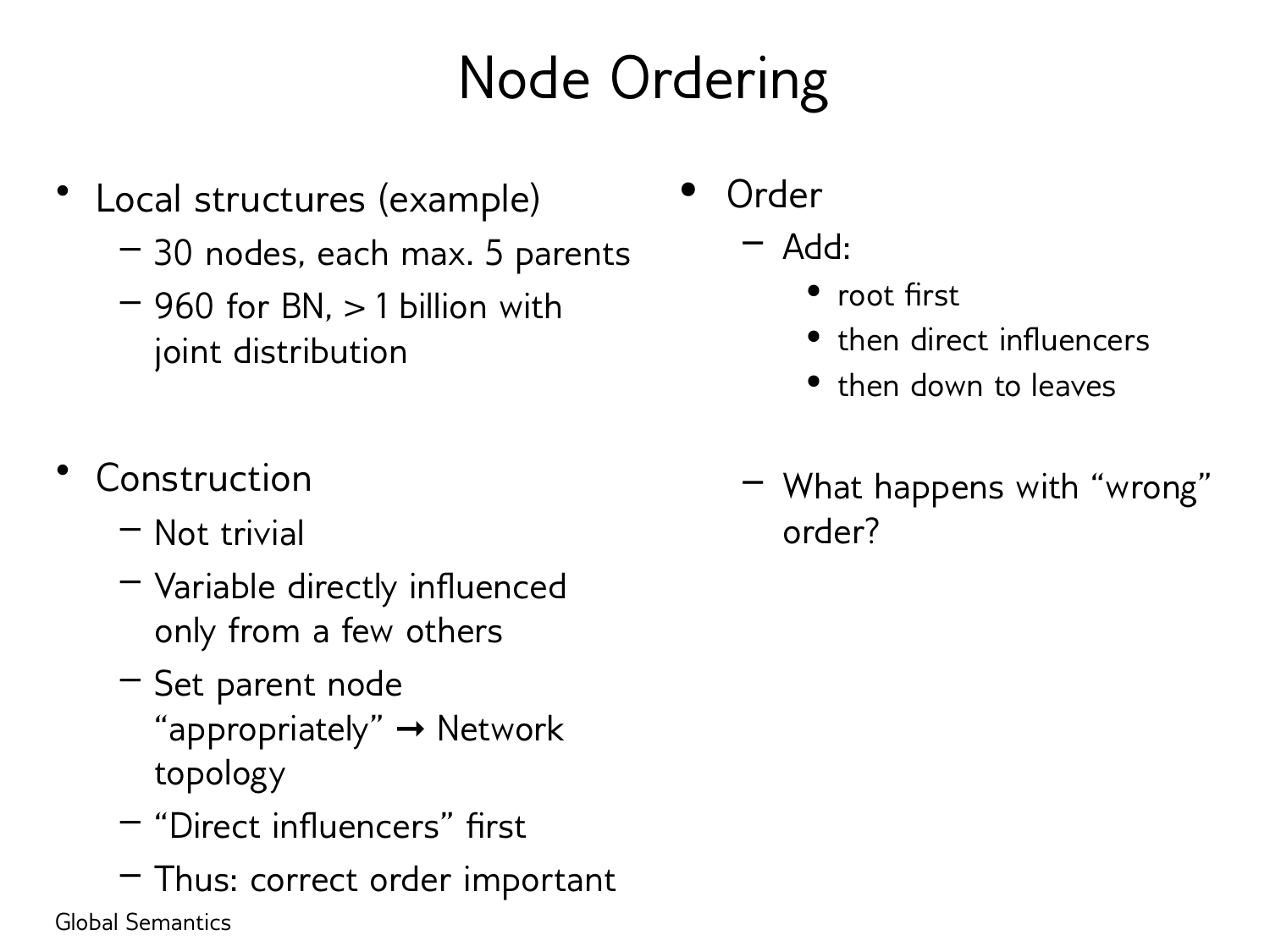

# Node Ordering
Order
Add:
root first
then direct influencers
then down to leaves

What happens with “wrong” order?
Local structures (example)
30 nodes, each max. 5 parents
960 for BN, > 1 billion with joint distribution

Construction
Not trivial
Variable directly influenced only from a few others
Set parent node “appropriately” ➞ Network topology
“Direct influencers” first
Thus: correct order important
17
Global Semantics